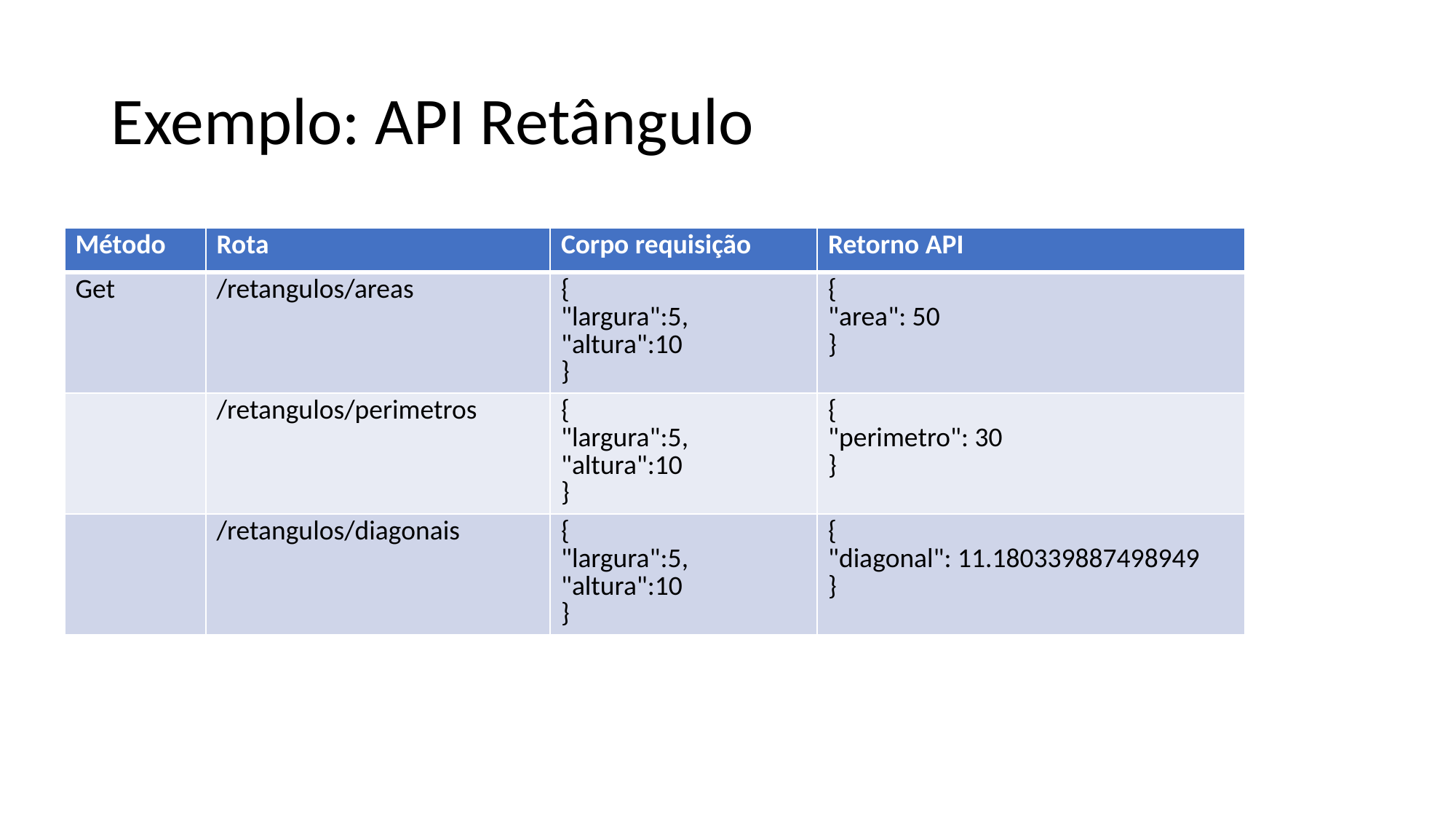

# Exemplo: API Retângulo
| Método | Rota | Corpo requisição | Retorno API |
| --- | --- | --- | --- |
| Get | /retangulos/areas | { "largura":5, "altura":10 } | { "area": 50 } |
|  | /retangulos/perimetros | { "largura":5, "altura":10 } | { "perimetro": 30 } |
|  | /retangulos/diagonais | { "largura":5, "altura":10 } | { "diagonal": 11.180339887498949 } |